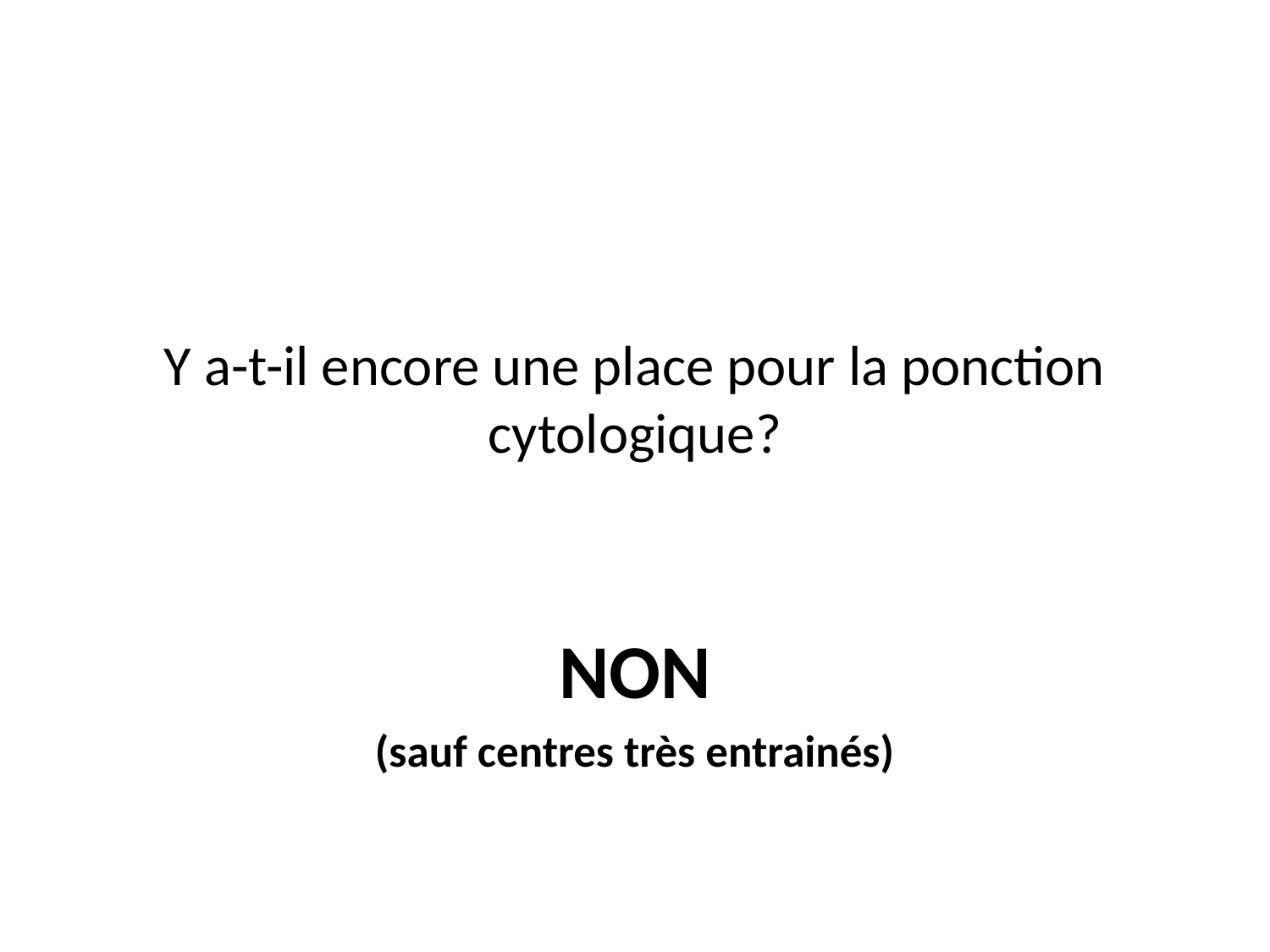

# Y a-t-il encore une place pour la ponction cytologique?

NON
(sauf centres très entrainés)